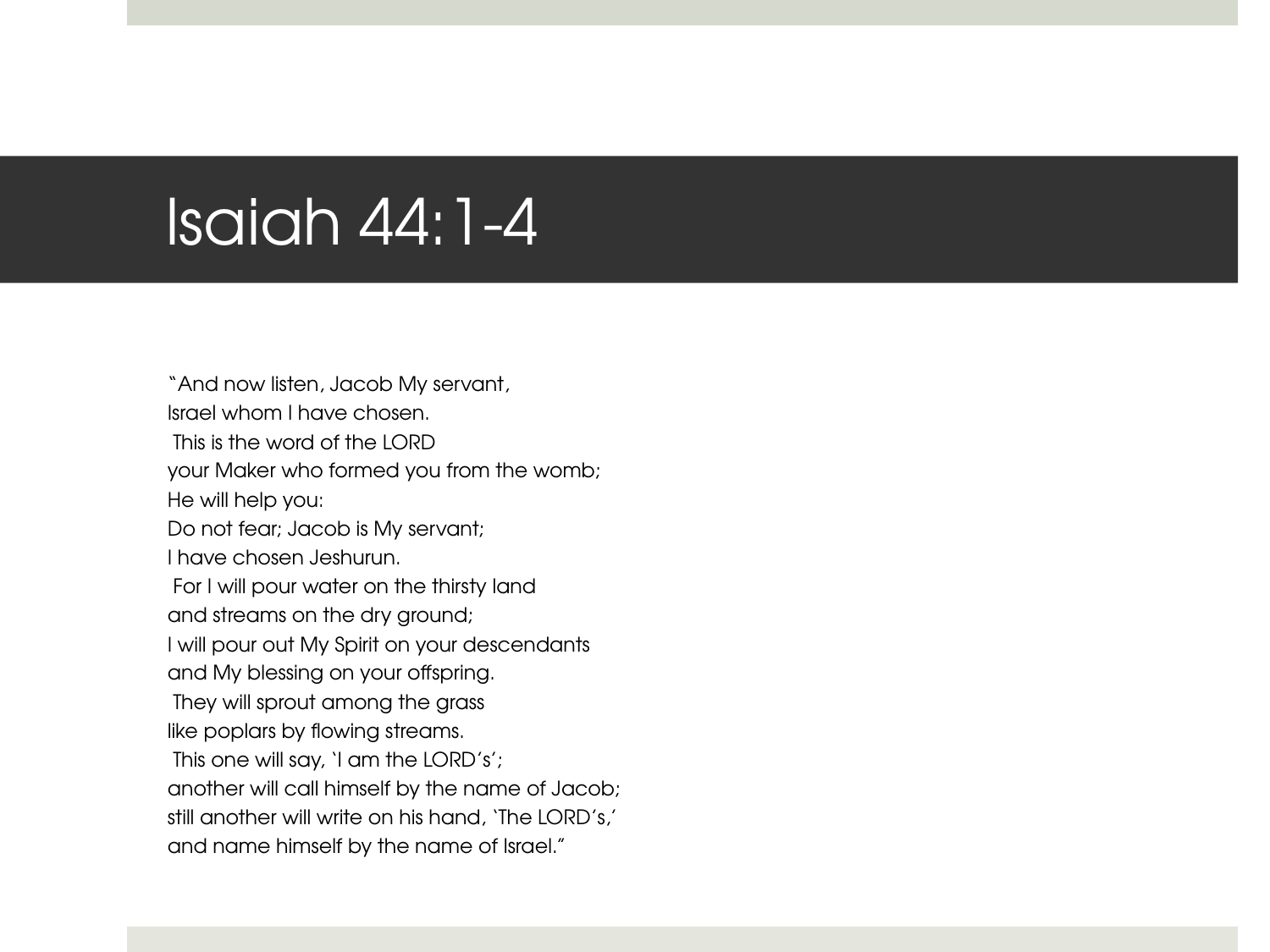

# Isaiah 44:1-4
“And now listen, Jacob My servant,
Israel whom I have chosen.
 This is the word of the LORD
your Maker who formed you from the womb;
He will help you:
Do not fear; Jacob is My servant;
I have chosen Jeshurun.
 For I will pour water on the thirsty land
and streams on the dry ground;
I will pour out My Spirit on your descendants
and My blessing on your offspring.
 They will sprout among the grass
like poplars by flowing streams.
 This one will say, ‘I am the LORD’s’;
another will call himself by the name of Jacob;
still another will write on his hand, ‘The LORD’s,’
and name himself by the name of Israel.”